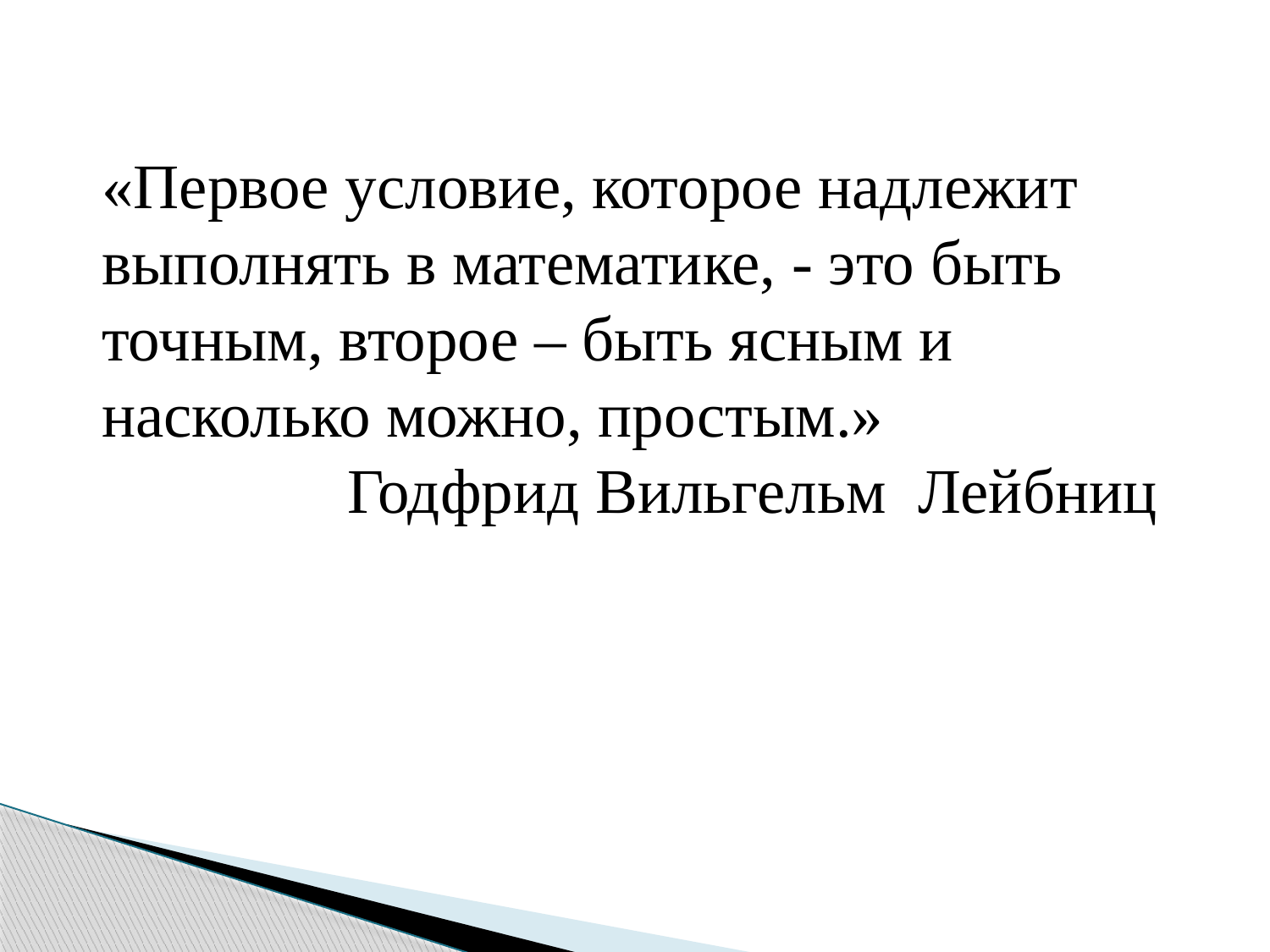

«Первое условие, которое надлежит выполнять в математике, - это быть точным, второе – быть ясным и насколько можно, простым.»
Годфрид Вильгельм  Лейбниц